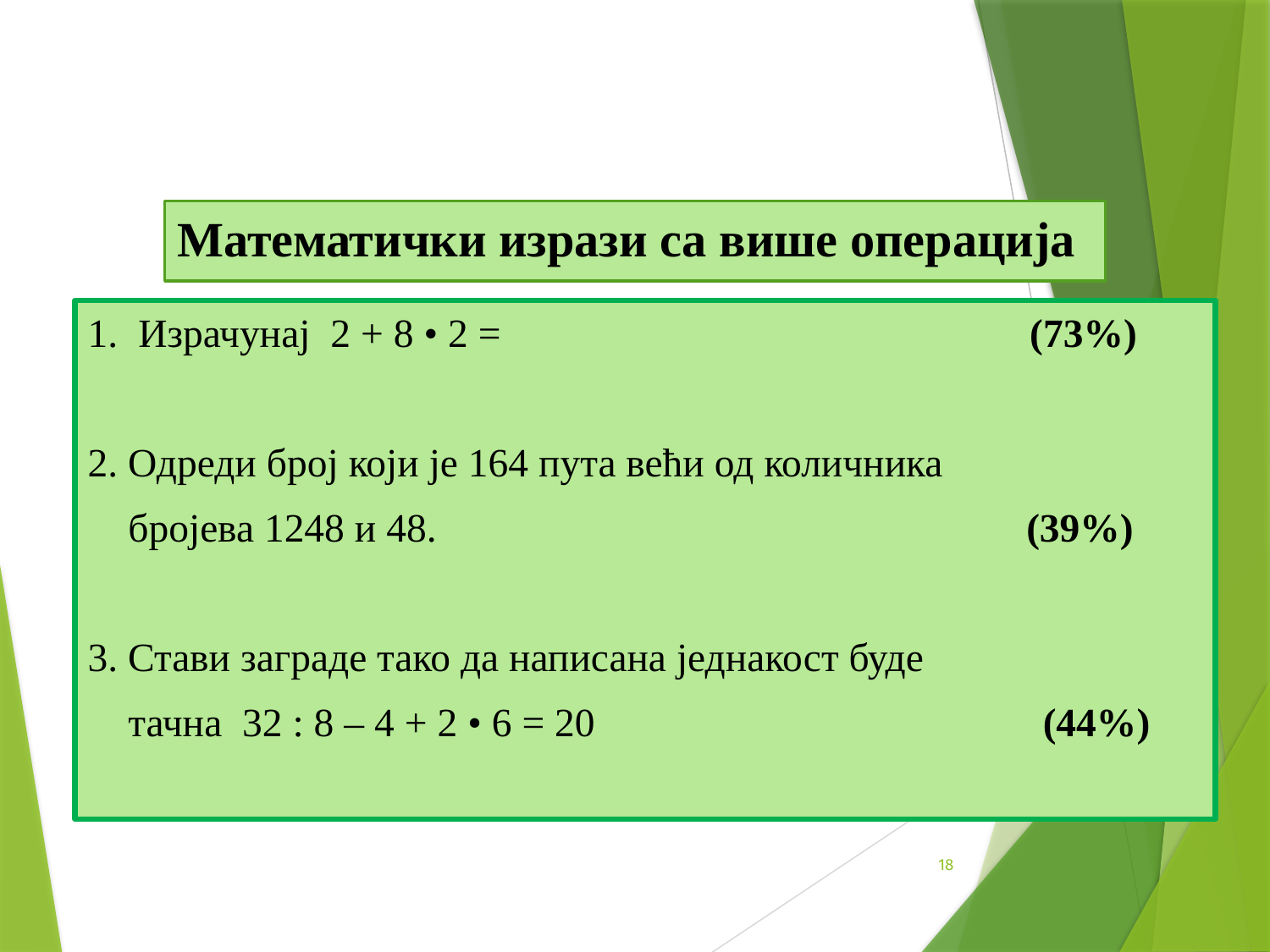

# Математички изрази са више операција
1.  Израчунај  2 + 8 • 2 =                                                    (73%)

2. Одреди број који је 164 пута већи од количника
    бројева 1248 и 48.                                                          (39%)

3. Стави заграде тако да написана једнакост буде
    тачна  32 : 8 – 4 + 2 • 6 = 20                                            (44%)

18